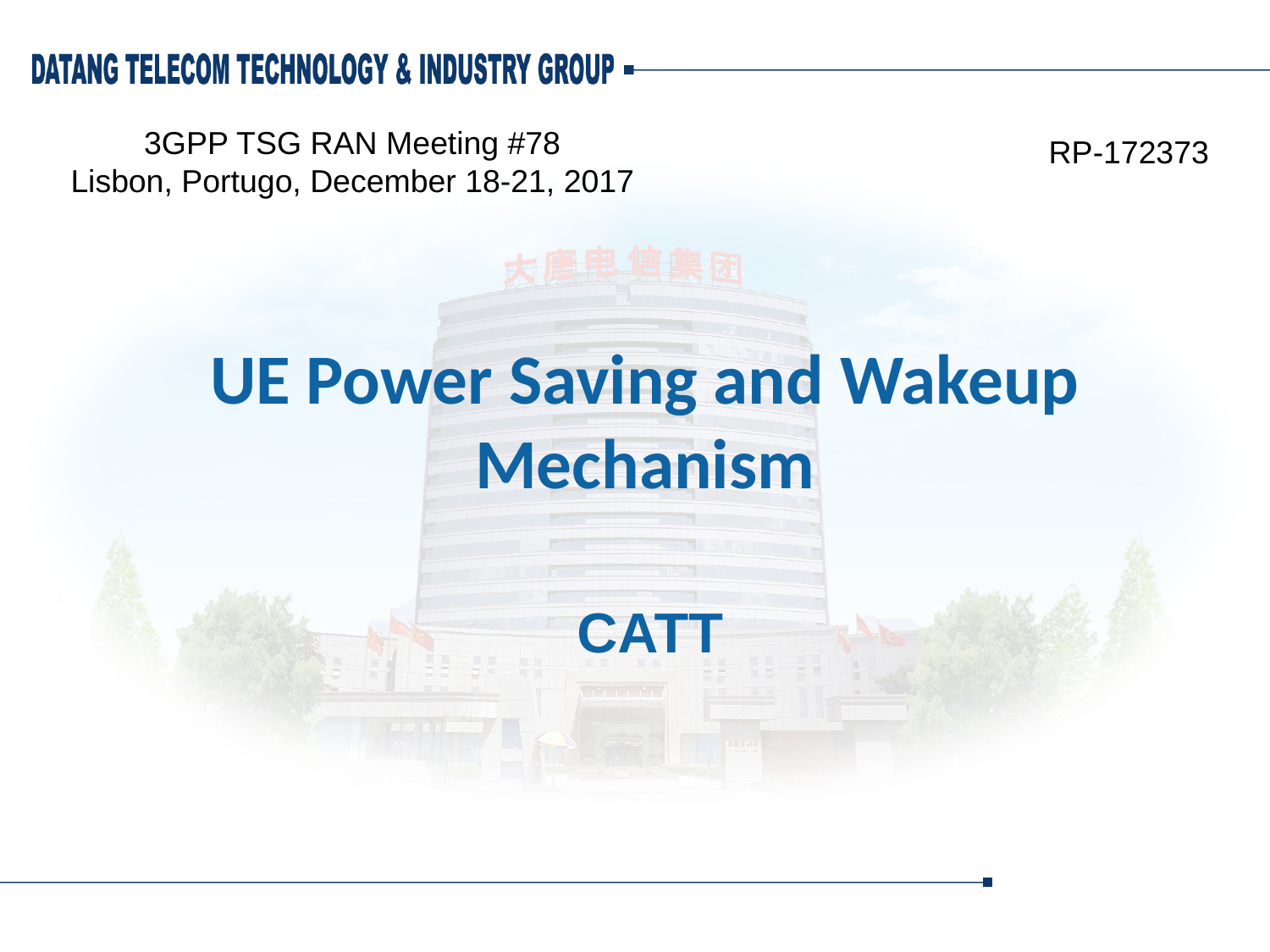

3GPP TSG RAN Meeting #78
Lisbon, Portugo, December 18-21, 2017
RP-172373
# UE Power Saving and Wakeup Mechanism
CATT